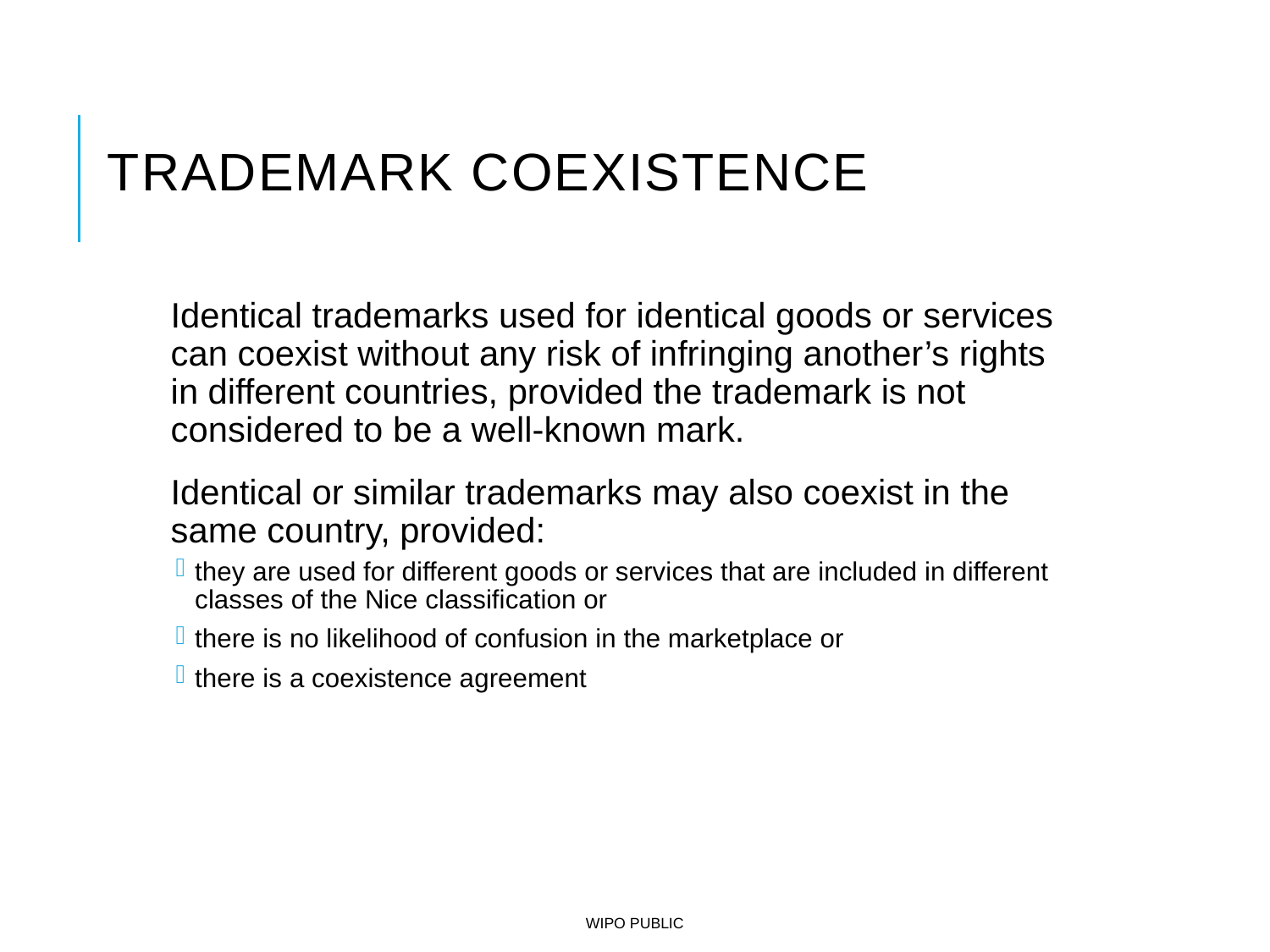

# Trademark coexistence
Identical trademarks used for identical goods or services can coexist without any risk of infringing another’s rights in different countries, provided the trademark is not considered to be a well-known mark.
Identical or similar trademarks may also coexist in the same country, provided:
they are used for different goods or services that are included in different classes of the Nice classification or
there is no likelihood of confusion in the marketplace or
there is a coexistence agreement